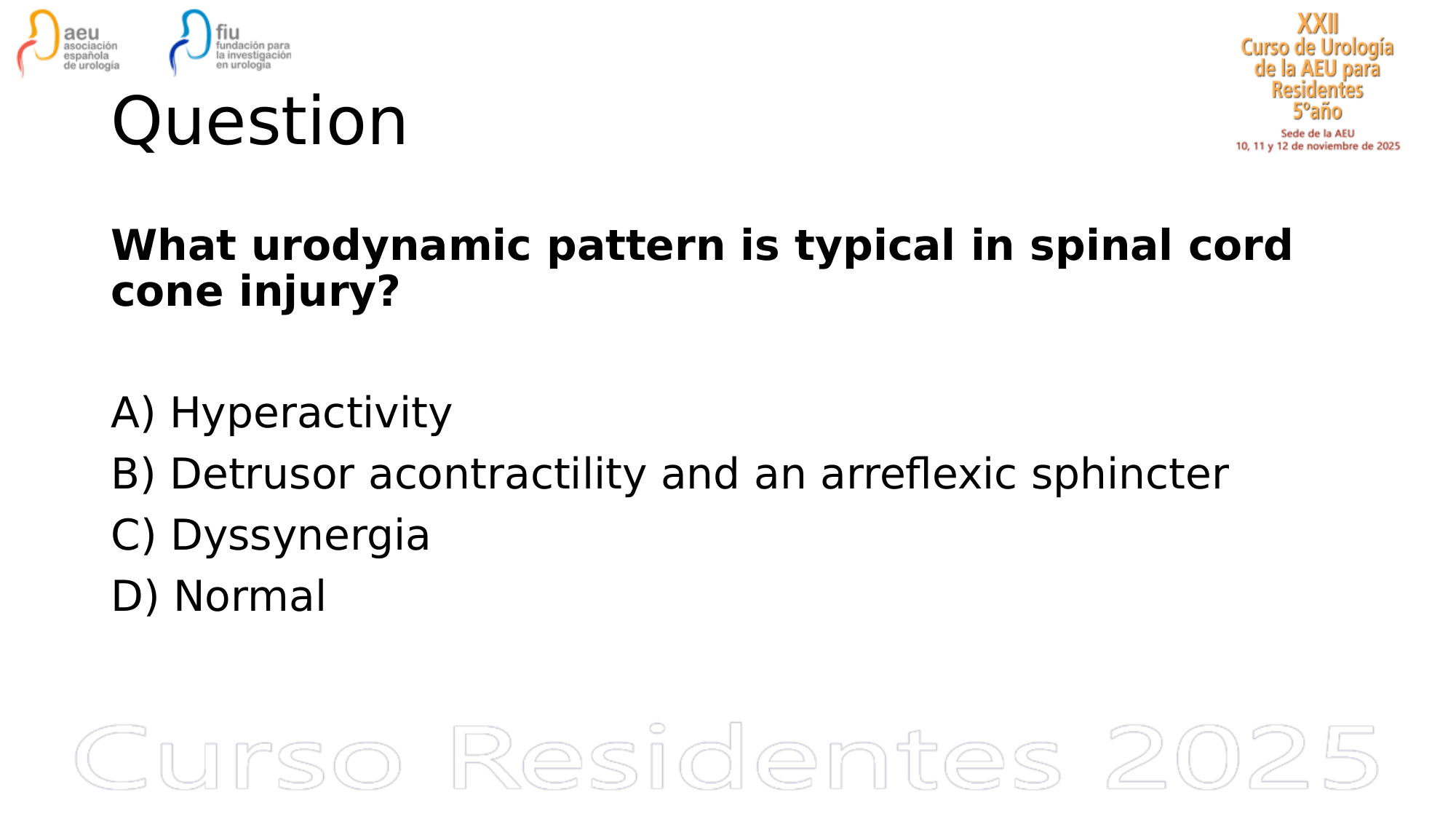

# Question
What urodynamic pattern is typical in spinal cord cone injury?

A) Hyperactivity
B) Detrusor acontractility and an arreflexic sphincter
C) Dyssynergia
D) Normal